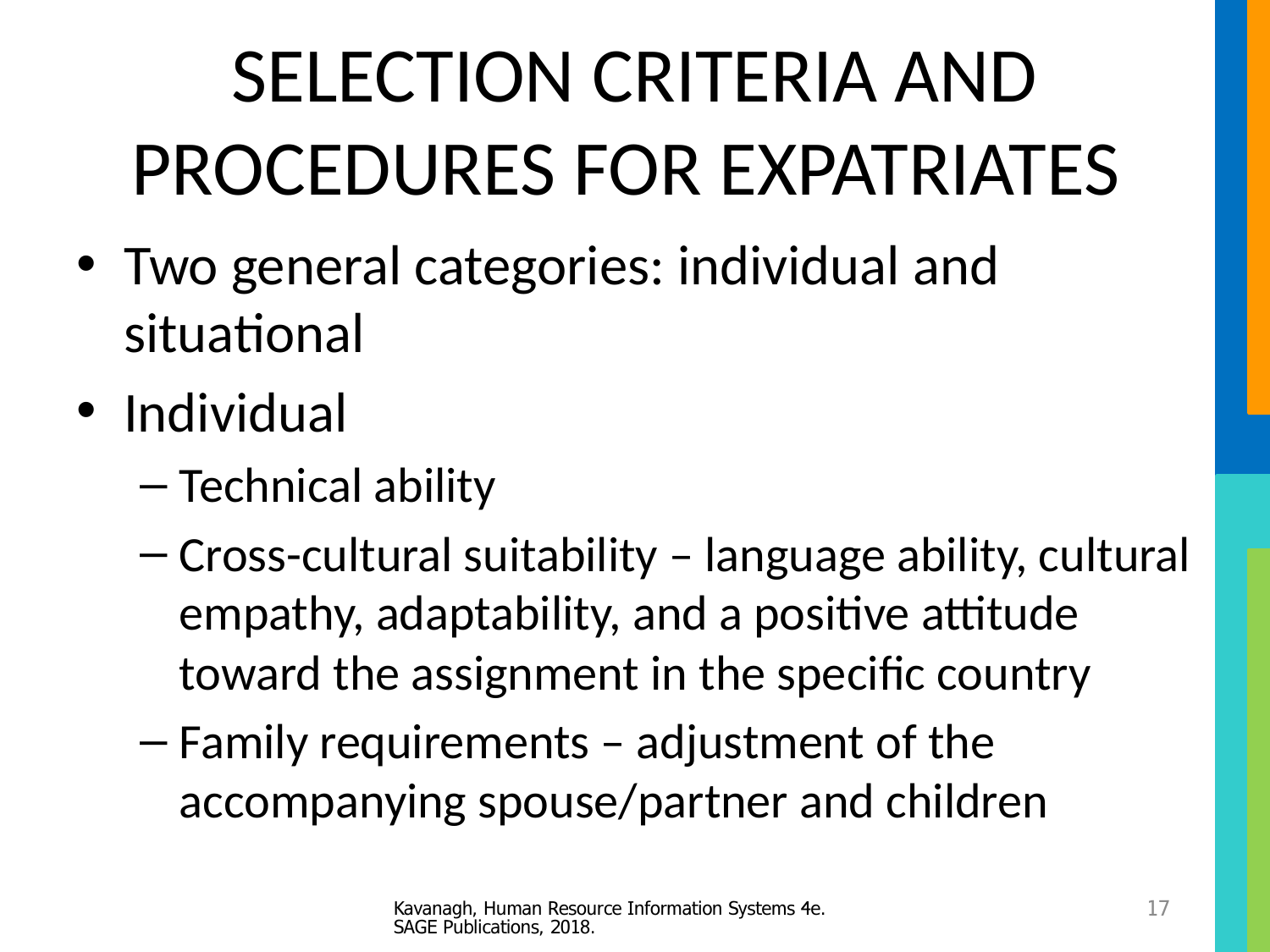

# SELECTION CRITERIA AND PROCEDURES FOR EXPATRIATES
Two general categories: individual and situational
Individual
Technical ability
Cross-cultural suitability – language ability, cultural empathy, adaptability, and a positive attitude toward the assignment in the specific country
Family requirements – adjustment of the accompanying spouse/partner and children
Kavanagh, Human Resource Information Systems 4e. SAGE Publications, 2018.
17